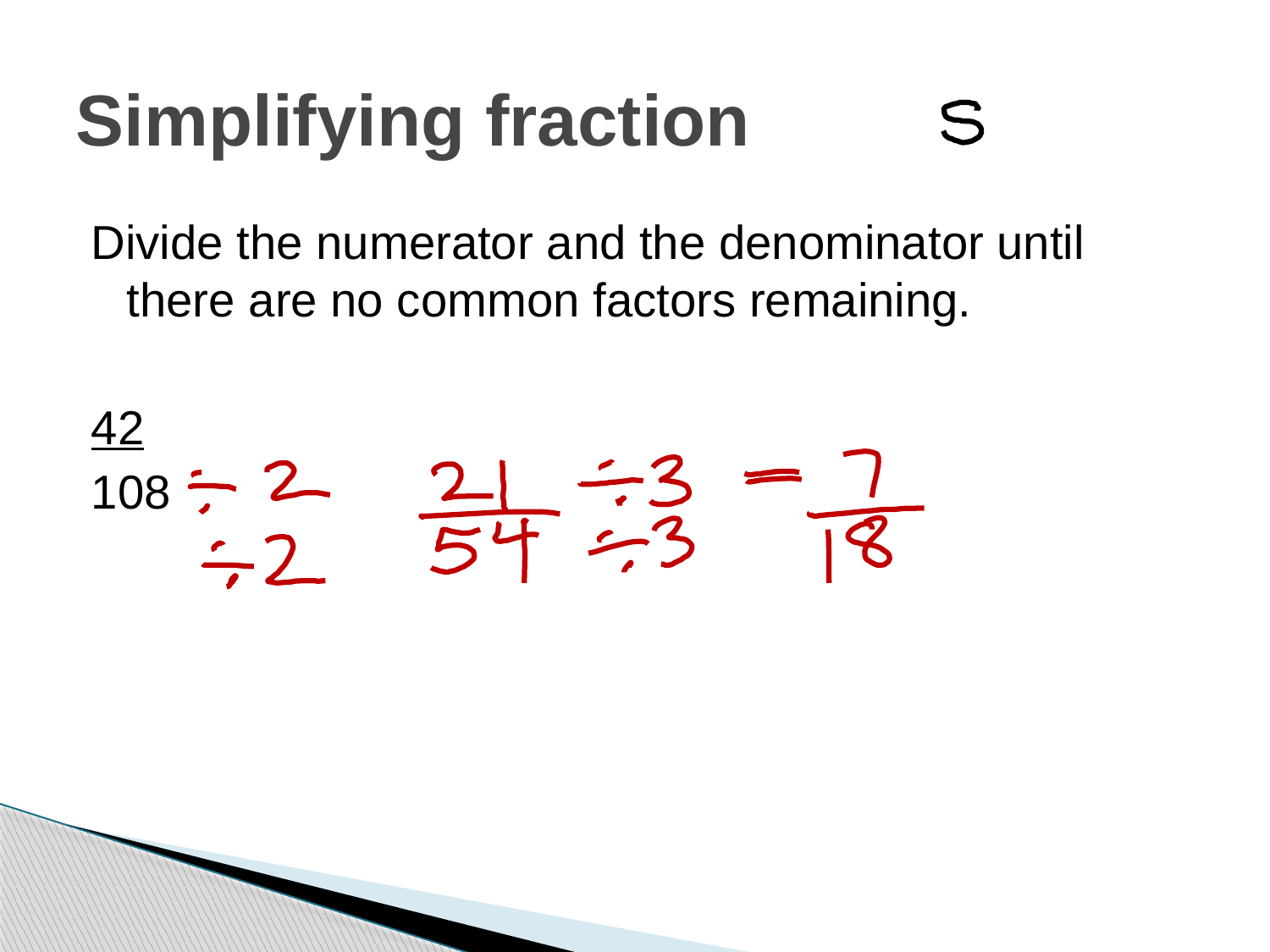

# Simplifying fraction

Divide the numerator and the denominator until there are no common factors remaining.

42
108